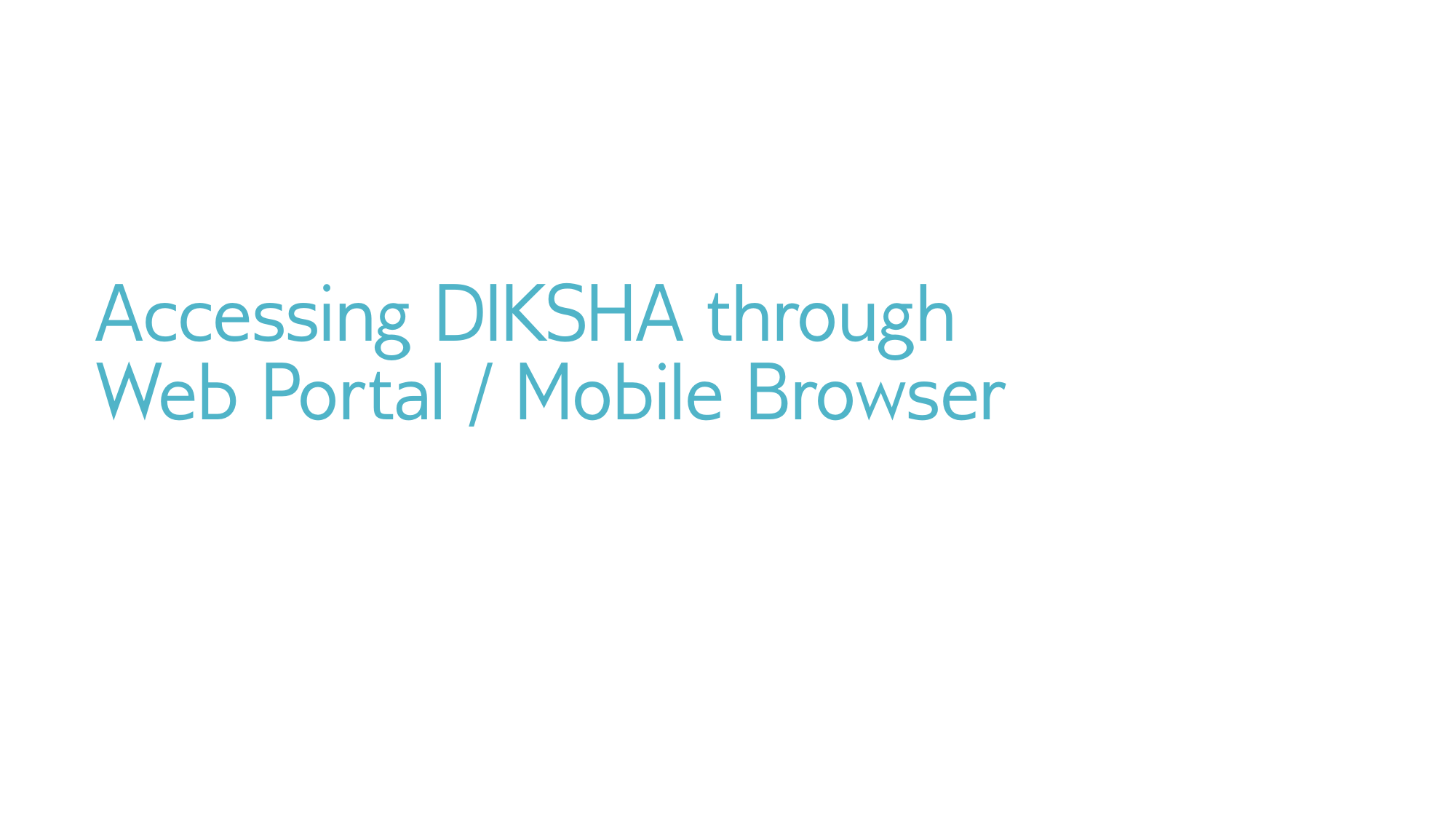

# Accessing DIKSHA through Web Portal / Mobile Browser